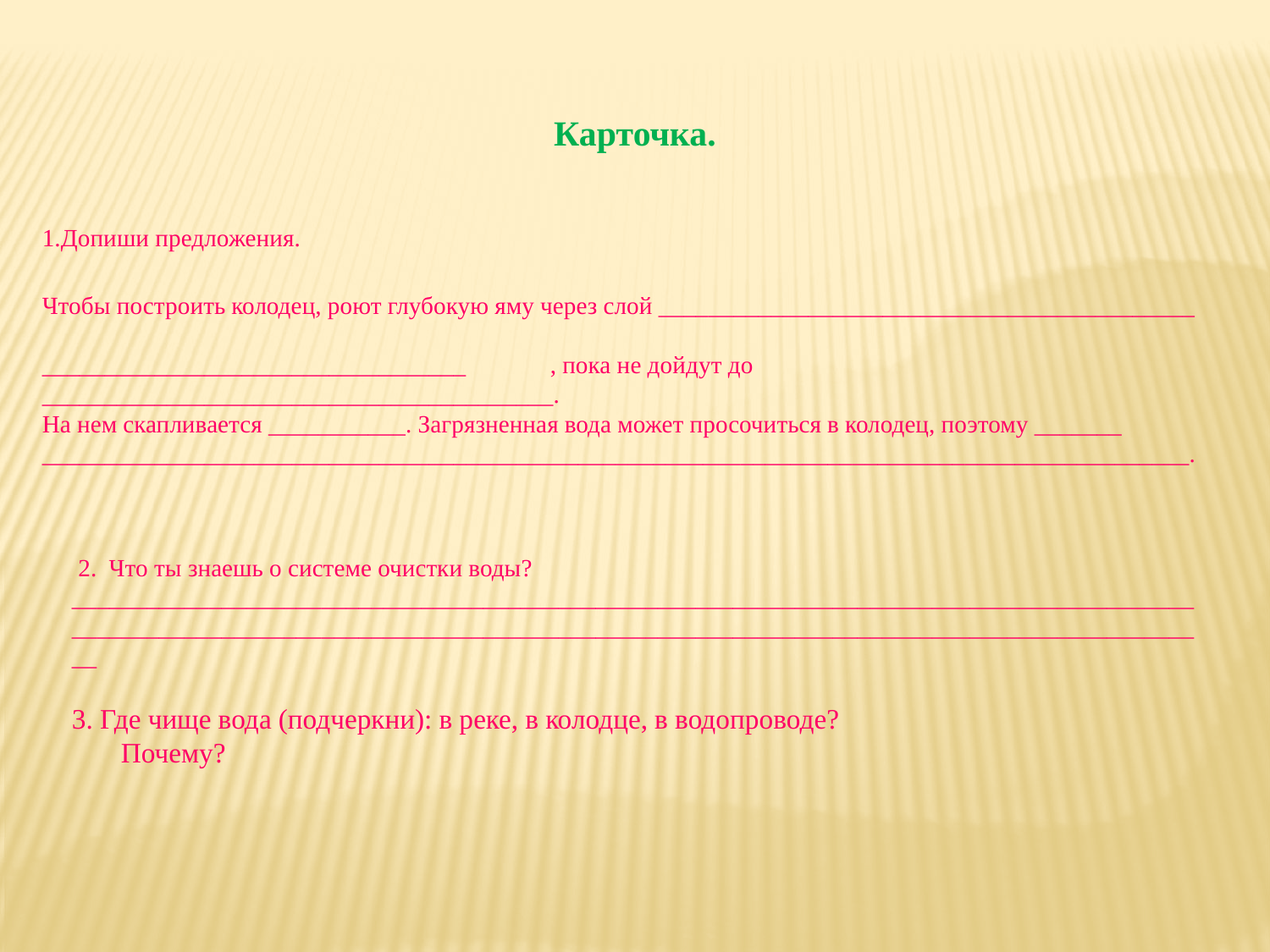

Карточка.

Допиши предложения.

Чтобы построить колодец, роют глубокую яму через слой ___________________________________________
__________________________________	, пока не дойдут до _________________________________________.
На нем скапливается ___________. Загрязненная вода может просочиться в колодец, поэтому _______
____________________________________________________________________________________________.

 2.  Что ты знаешь о системе очистки воды?
______________________________________________________________________________________________________________________________________________________________________________________
3. Где чище вода (подчеркни): в реке, в колодце, в водопроводе?
       Почему?